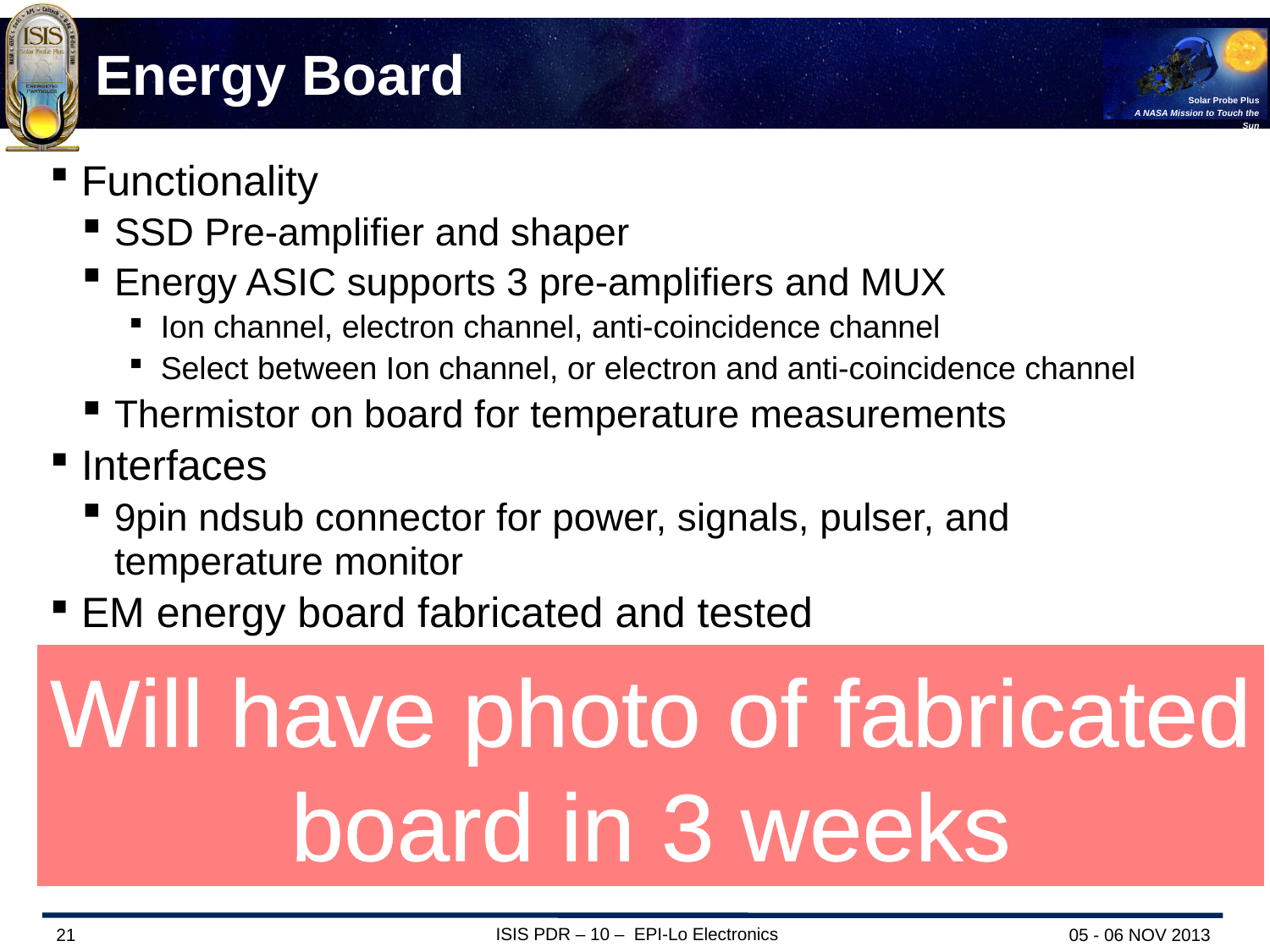

# Energy Board
Functionality
SSD Pre-amplifier and shaper
Energy ASIC supports 3 pre-amplifiers and MUX
Ion channel, electron channel, anti-coincidence channel
Select between Ion channel, or electron and anti-coincidence channel
Thermistor on board for temperature measurements
Interfaces
9pin ndsub connector for power, signals, pulser, and temperature monitor
EM energy board fabricated and tested
Will have photo of fabricated
board in 3 weeks